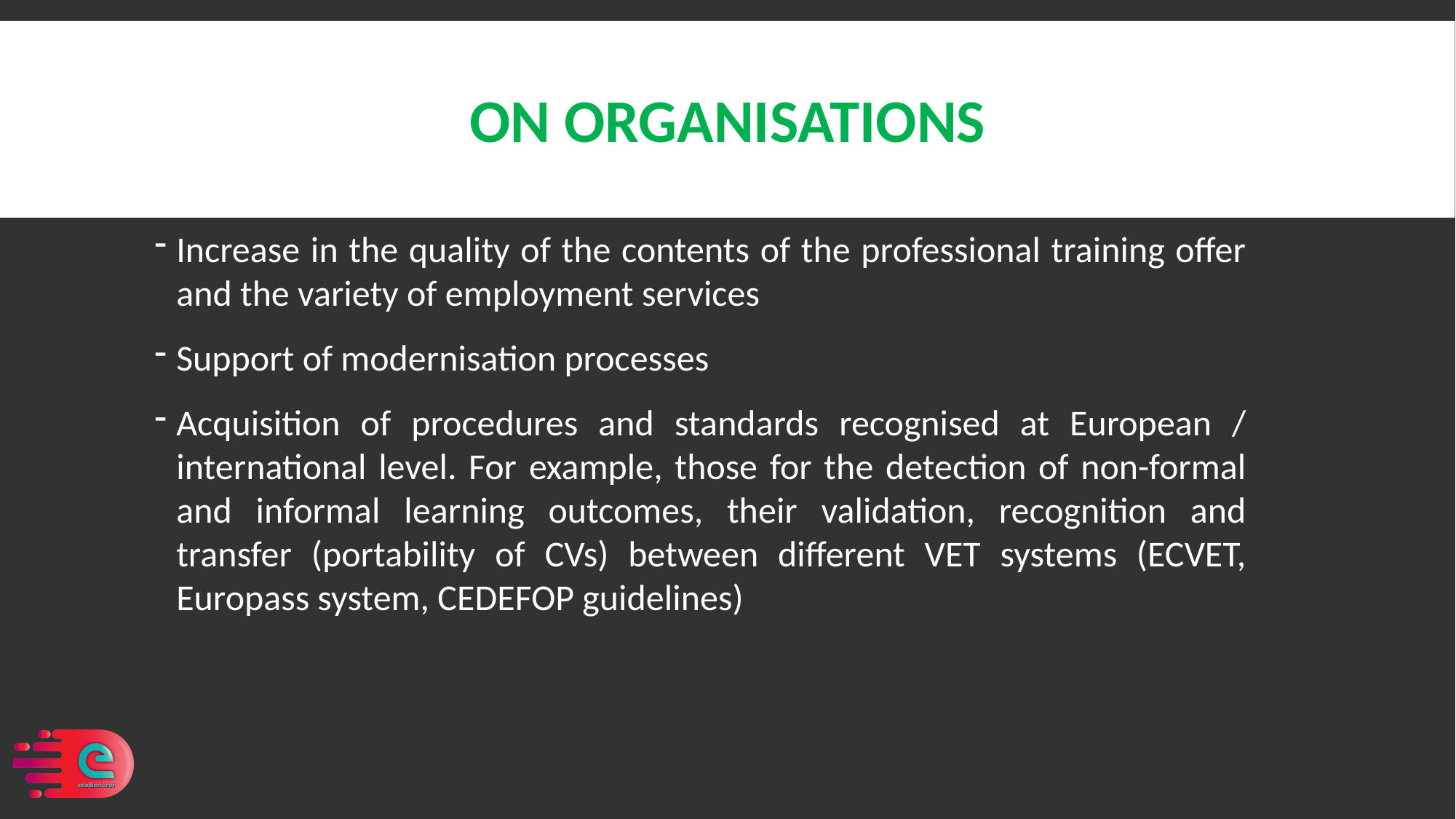

# ON ORGANISATIONS
Increase in the quality of the contents of the professional training offer and the variety of employment services
Support of modernisation processes
Acquisition of procedures and standards recognised at European / international level. For example, those for the detection of non-formal and informal learning outcomes, their validation, recognition and transfer (portability of CVs) between different VET systems (ECVET, Europass system, CEDEFOP guidelines)